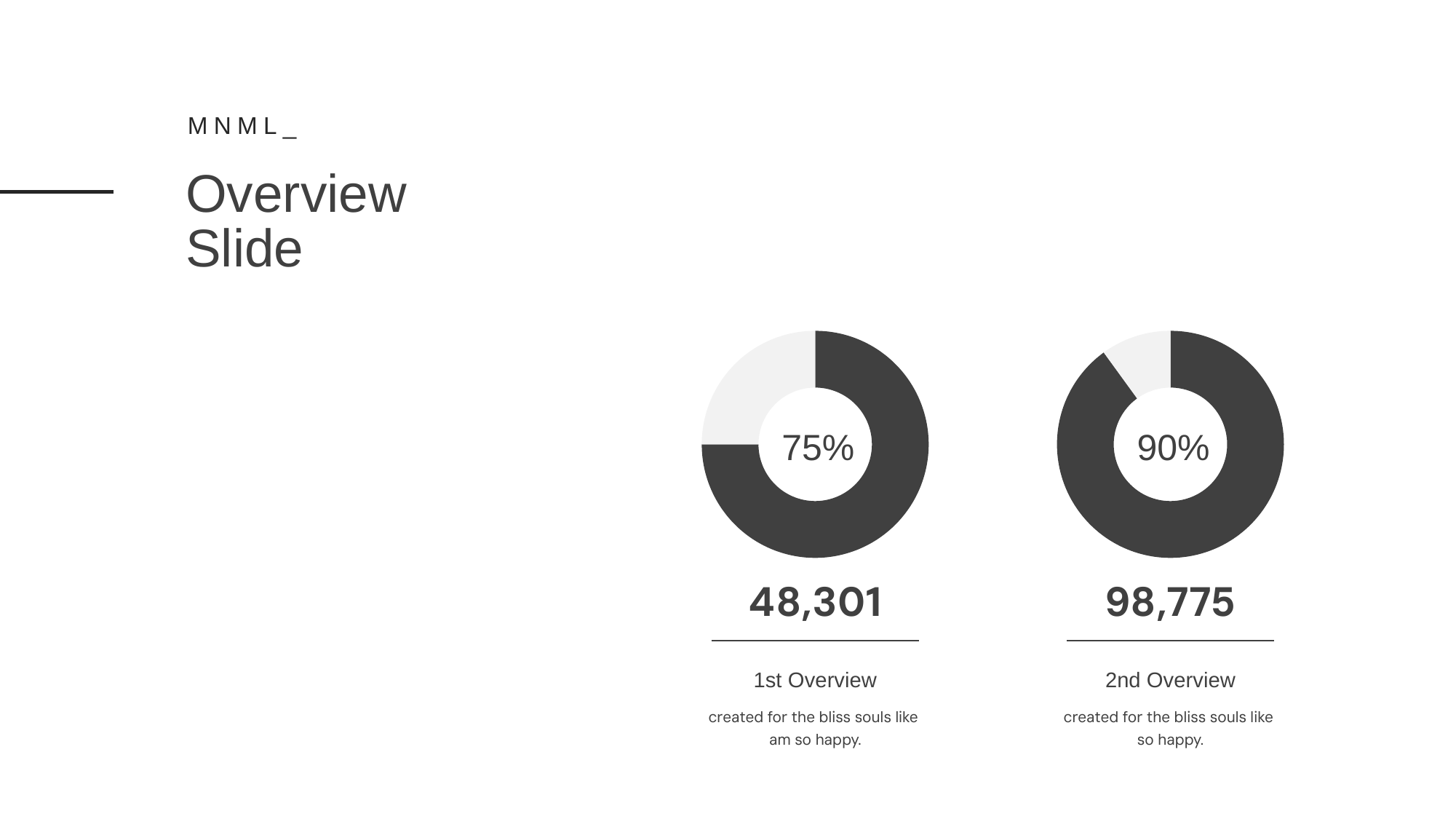

Mnml_
Overview
Slide

### Chart

| Category | Sales |
|---|---|
| 1st Qtr | 75.0 |
| 2nd Qtr | 25.0 |

### Chart

| Category | Sales |
|---|---|
| 1st Qtr | 90.0 |
| 2nd Qtr | 10.0 |
75%
90%
48,301
98,775
1st Overview
2nd Overview
created for the bliss souls like
am so happy.
created for the bliss souls like
so happy.